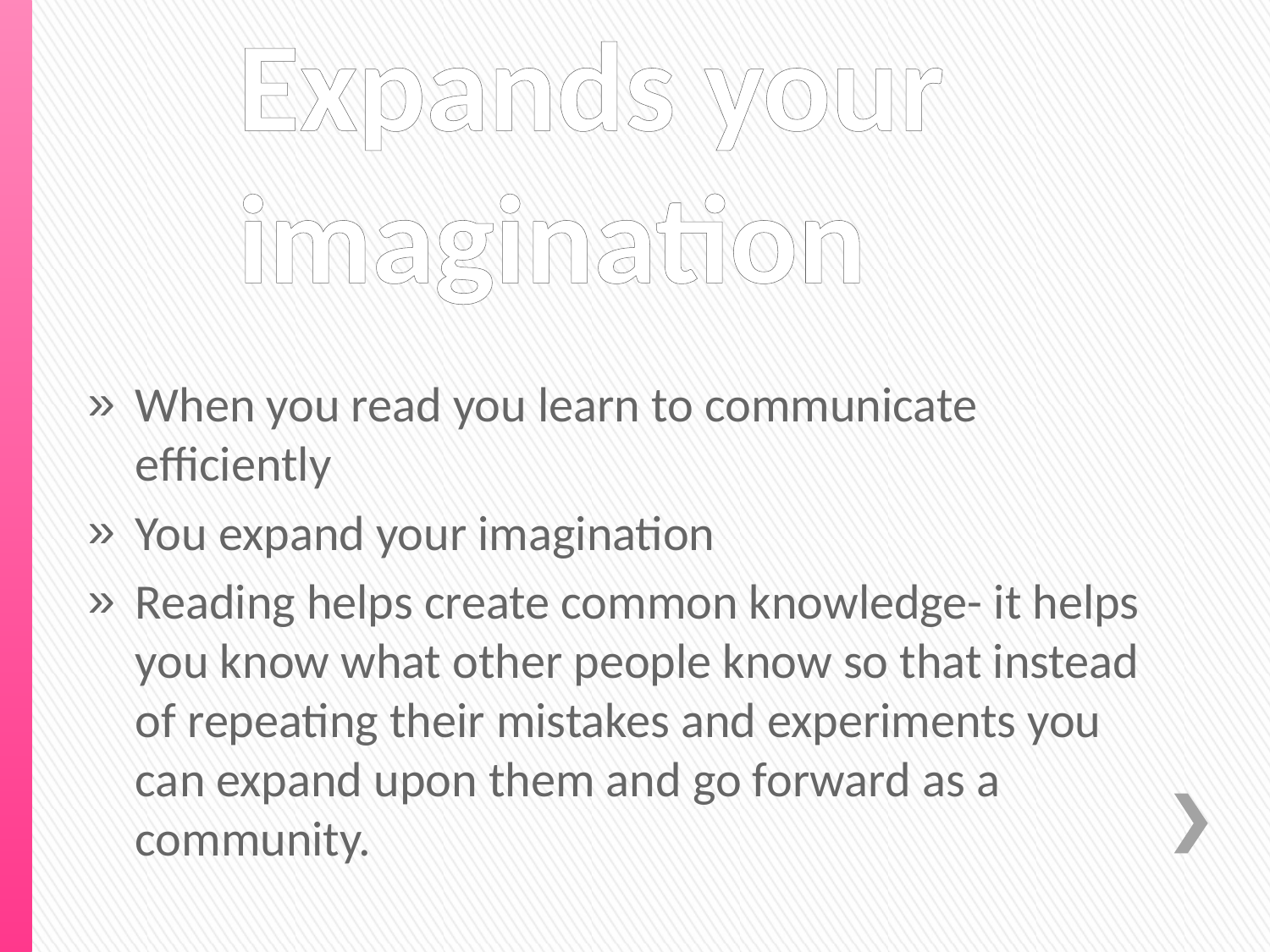

# Expands your imagination
When you read you learn to communicate efficiently
You expand your imagination
Reading helps create common knowledge- it helps you know what other people know so that instead of repeating their mistakes and experiments you can expand upon them and go forward as a community.